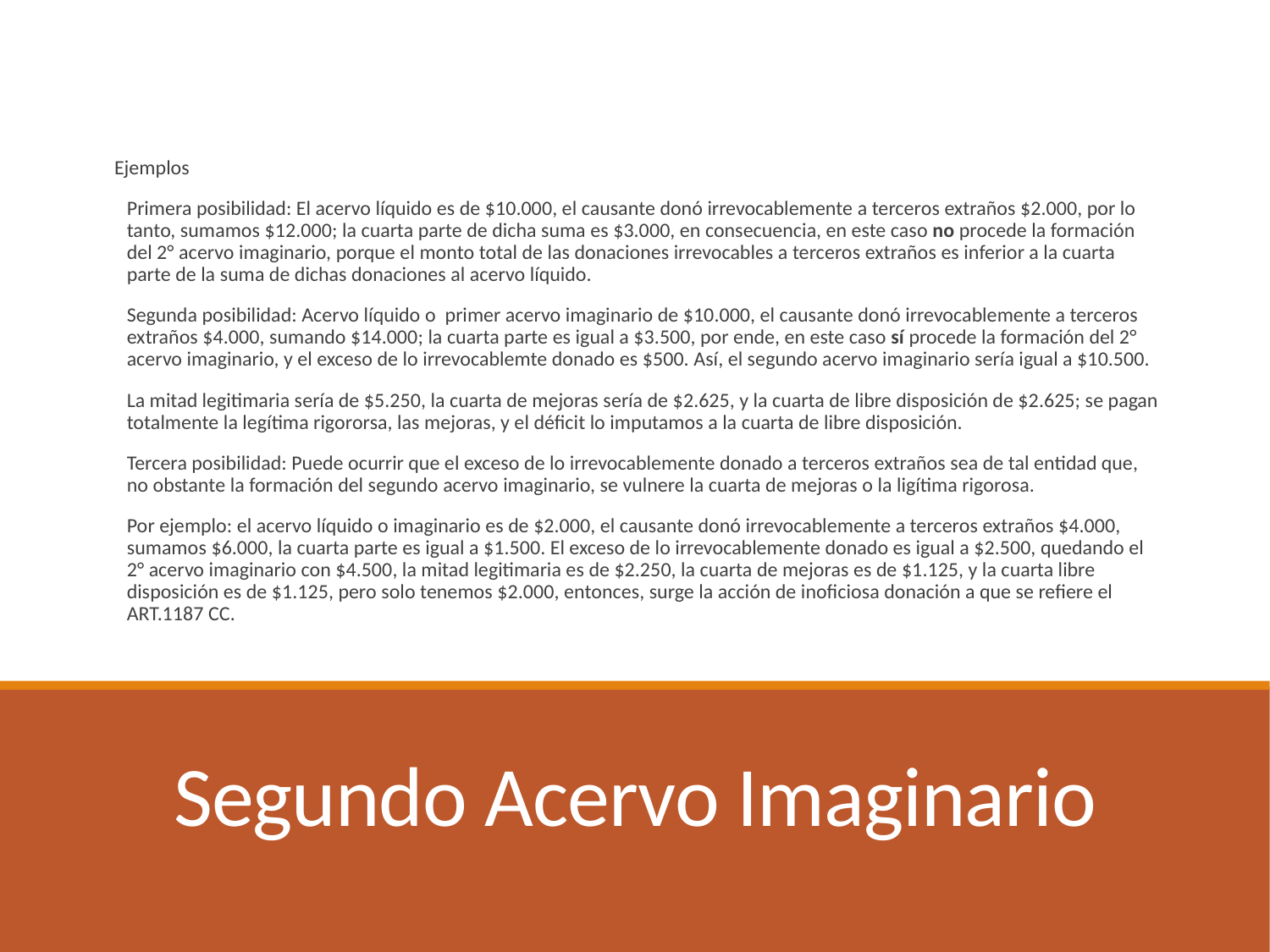

Ejemplos
Primera posibilidad: El acervo líquido es de $10.000, el causante donó irrevocablemente a terceros extraños $2.000, por lo tanto, sumamos $12.000; la cuarta parte de dicha suma es $3.000, en consecuencia, en este caso no procede la formación del 2° acervo imaginario, porque el monto total de las donaciones irrevocables a terceros extraños es inferior a la cuarta parte de la suma de dichas donaciones al acervo líquido.
Segunda posibilidad: Acervo líquido o  primer acervo imaginario de $10.000, el causante donó irrevocablemente a terceros extraños $4.000, sumando $14.000; la cuarta parte es igual a $3.500, por ende, en este caso sí procede la formación del 2° acervo imaginario, y el exceso de lo irrevocablemte donado es $500. Así, el segundo acervo imaginario sería igual a $10.500.
La mitad legitimaria sería de $5.250, la cuarta de mejoras sería de $2.625, y la cuarta de libre disposición de $2.625; se pagan totalmente la legítima rigororsa, las mejoras, y el déficit lo imputamos a la cuarta de libre disposición.
Tercera posibilidad: Puede ocurrir que el exceso de lo irrevocablemente donado a terceros extraños sea de tal entidad que, no obstante la formación del segundo acervo imaginario, se vulnere la cuarta de mejoras o la ligítima rigorosa.
Por ejemplo: el acervo líquido o imaginario es de $2.000, el causante donó irrevocablemente a terceros extraños $4.000, sumamos $6.000, la cuarta parte es igual a $1.500. El exceso de lo irrevocablemente donado es igual a $2.500, quedando el 2° acervo imaginario con $4.500, la mitad legitimaria es de $2.250, la cuarta de mejoras es de $1.125, y la cuarta libre disposición es de $1.125, pero solo tenemos $2.000, entonces, surge la acción de inoficiosa donación a que se refiere el ART.1187 CC.

# Segundo Acervo Imaginario